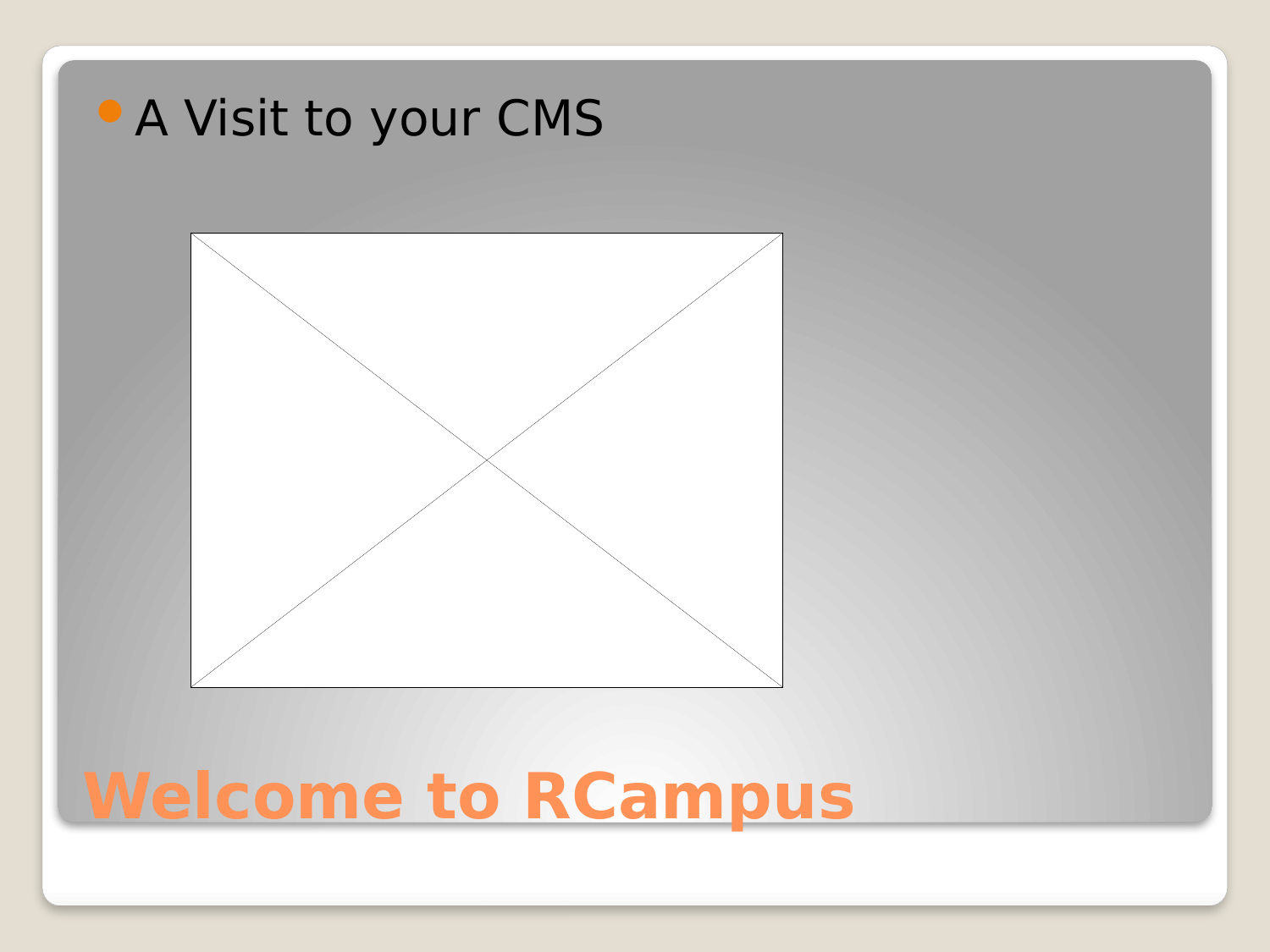

A Visit to your CMS

# Welcome to RCampus